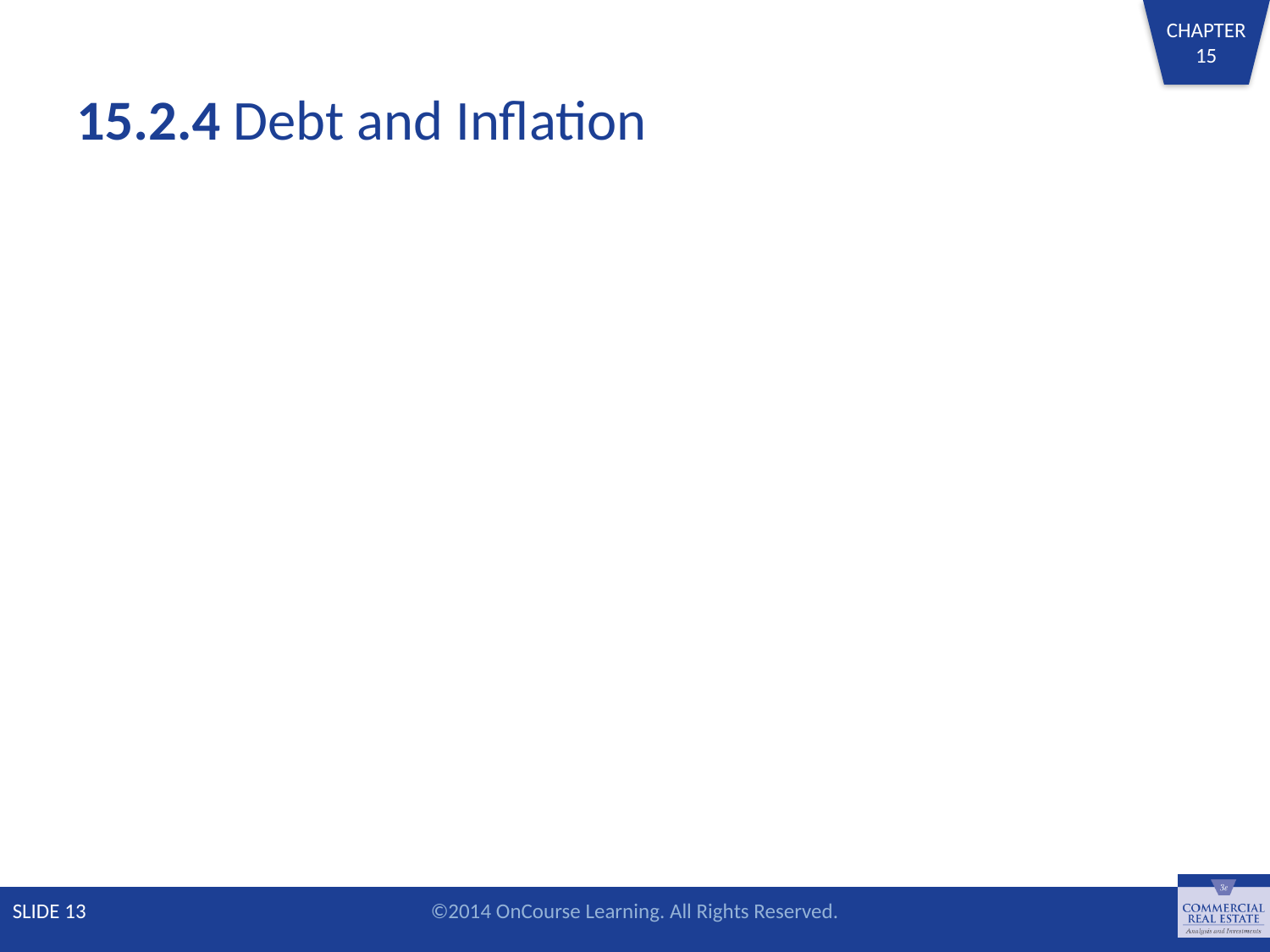

# 15.2.4 Debt and Inflation

SLIDE 13